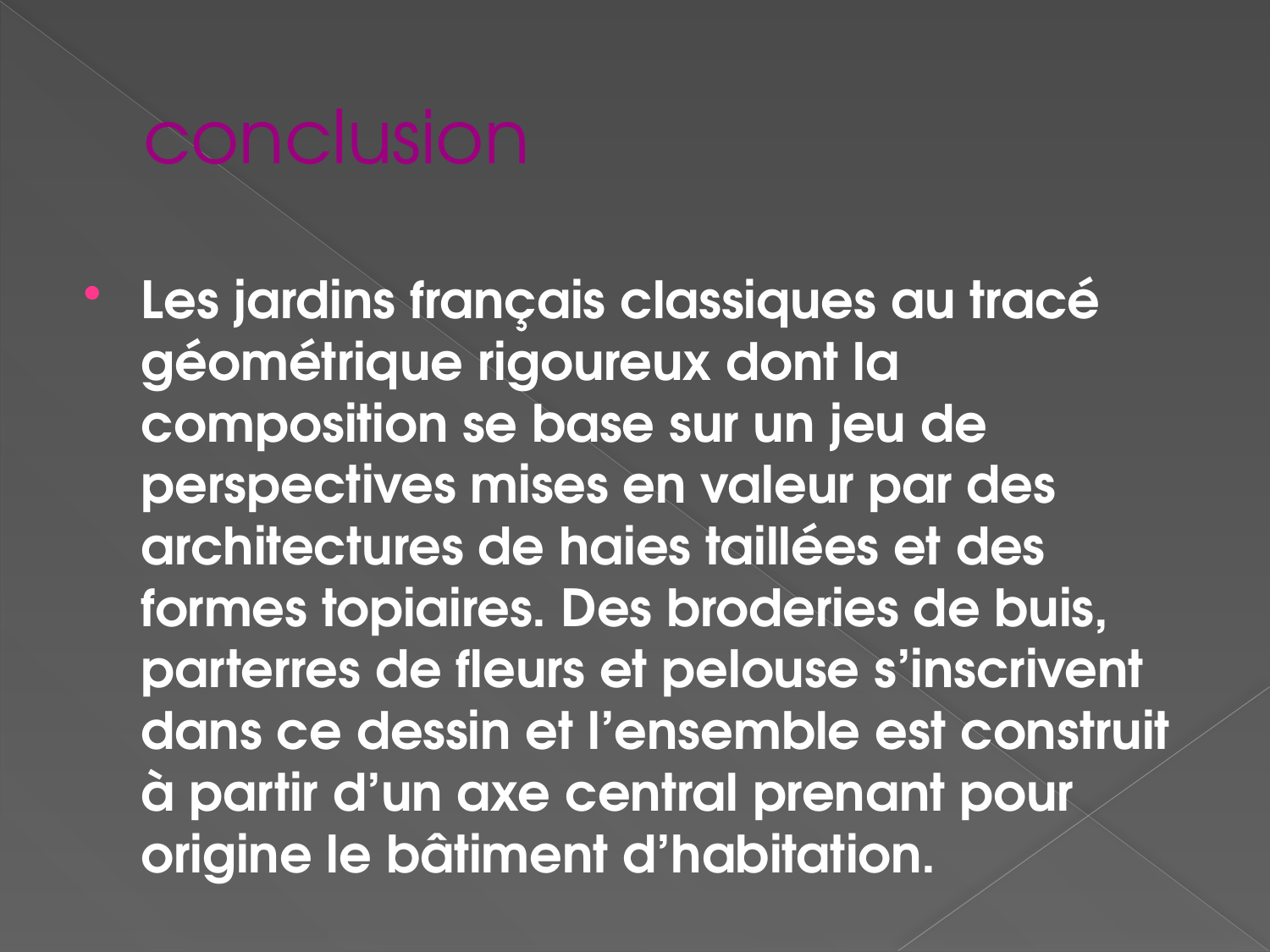

# conclusion
Les jardins français classiques au tracé géométrique rigoureux dont la composition se base sur un jeu de perspectives mises en valeur par des architectures de haies taillées et des formes topiaires. Des broderies de buis, parterres de fleurs et pelouse s’inscrivent dans ce dessin et l’ensemble est construit à partir d’un axe central prenant pour origine le bâtiment d’habitation.